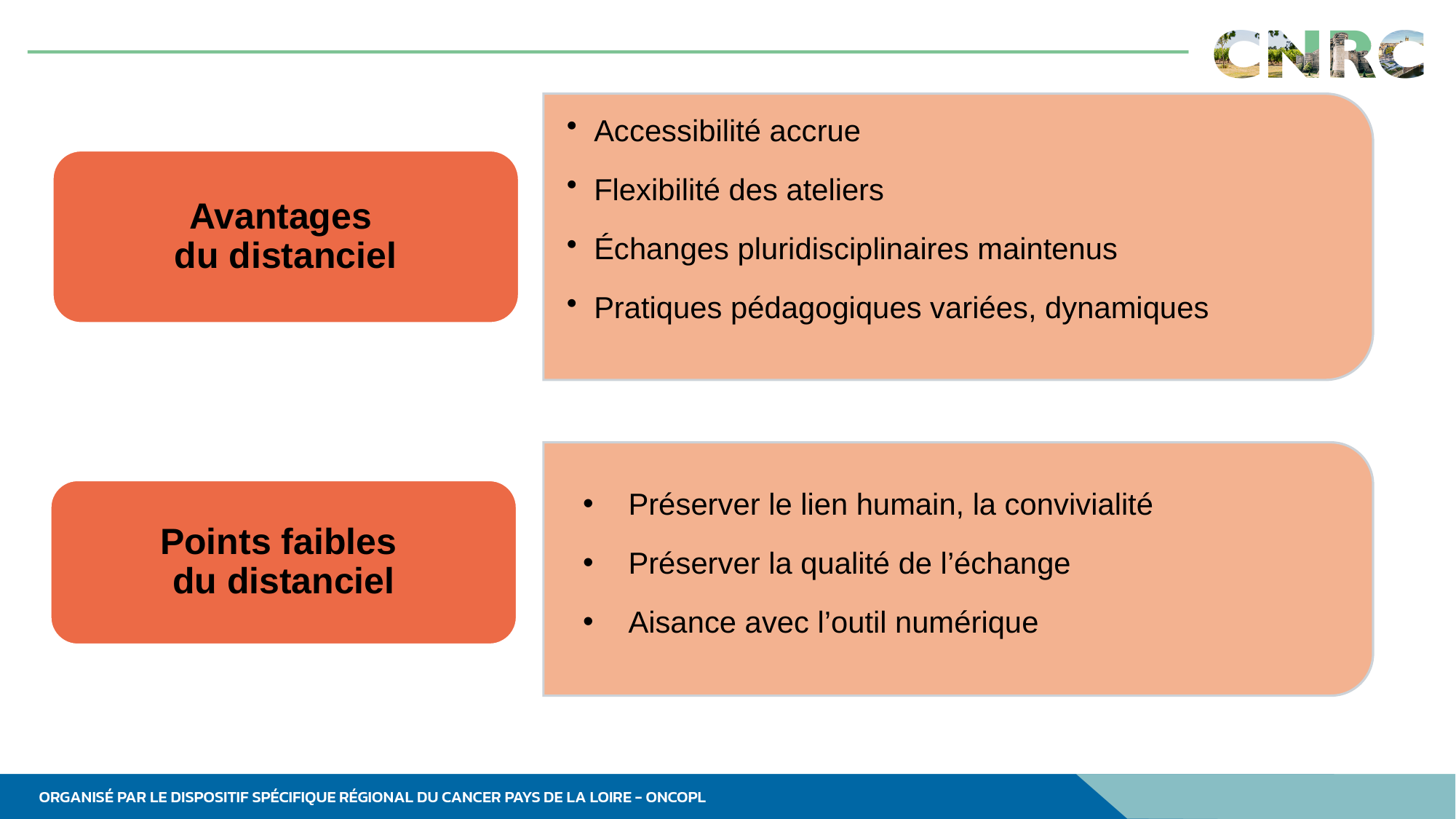

Accessibilité accrue
Flexibilité des ateliers
Échanges pluridisciplinaires maintenus
Pratiques pédagogiques variées, dynamiques

Avantages
du distanciel

Préserver le lien humain, la convivialité
Préserver la qualité de l’échange
Aisance avec l’outil numérique

Points faibles
du distanciel